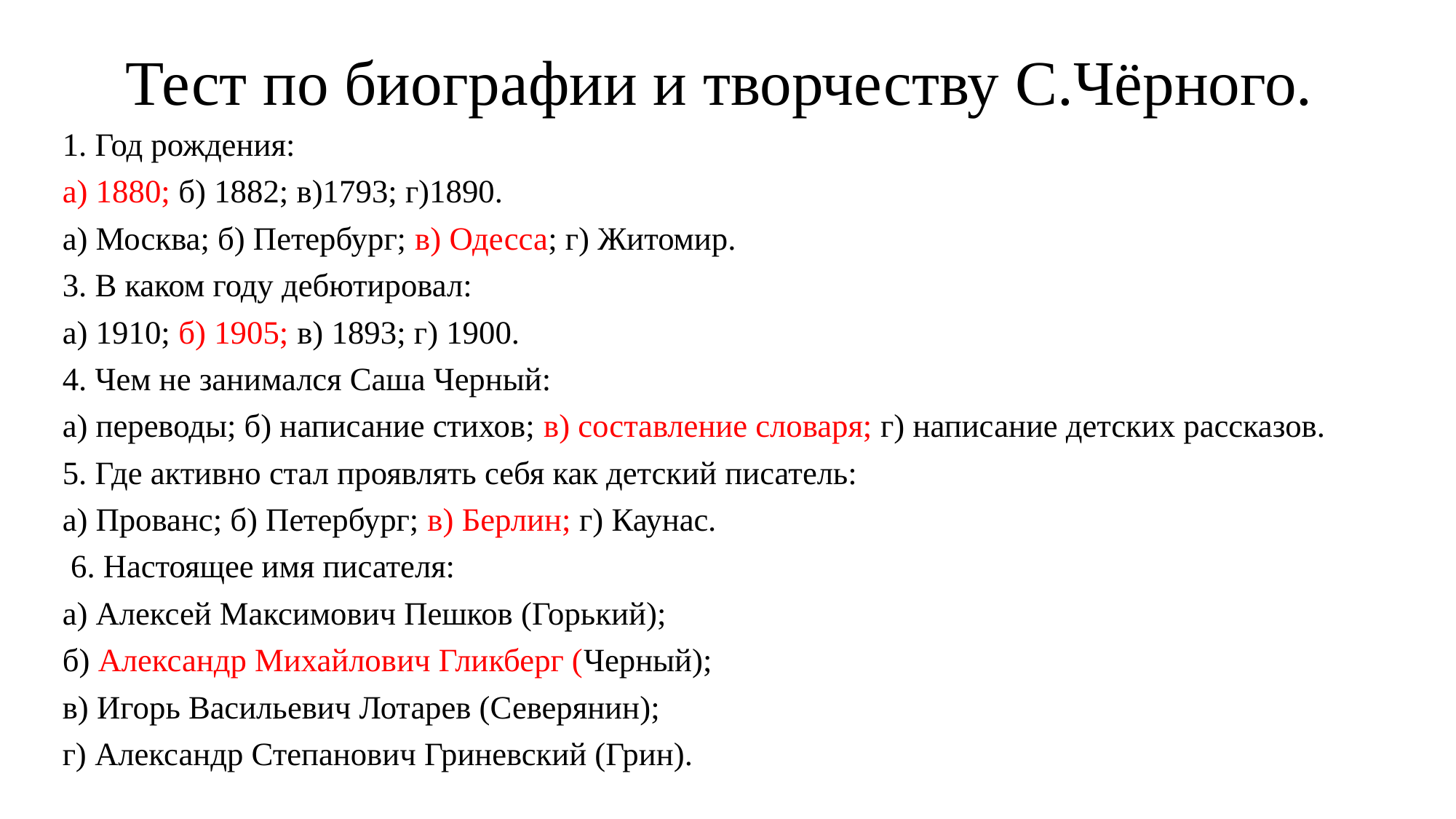

# Тест по биографии и творчеству С.Чёрного.
1. Год рождения:
а) 1880; б) 1882; в)1793; г)1890.
а) Москва; б) Петербург; в) Одесса; г) Житомир.
3. В каком году дебютировал:
а) 1910; б) 1905; в) 1893; г) 1900.
4. Чем не занимался Саша Черный:
а) переводы; б) написание стихов; в) составление словаря; г) написание детских рассказов.
5. Где активно стал проявлять себя как детский писатель:
а) Прованс; б) Петербург; в) Берлин; г) Каунас.
 6. Настоящее имя писателя:
а) Алексей Максимович Пешков (Горький);
б) Александр Михайлович Гликберг (Черный);
в) Игорь Васильевич Лотарев (Северянин);
г) Александр Степанович Гриневский (Грин).